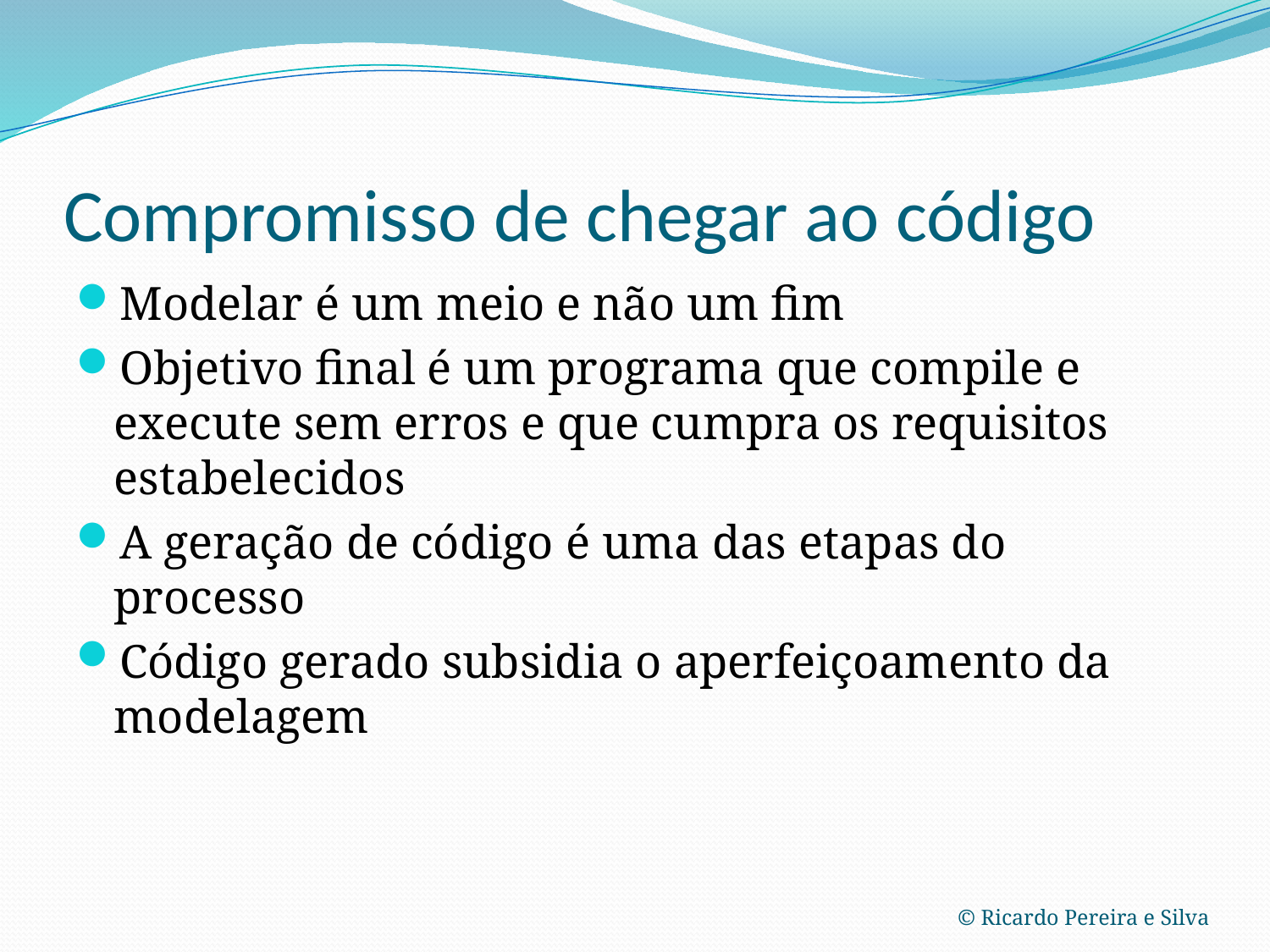

# Compromisso de chegar ao código
Modelar é um meio e não um fim
Objetivo final é um programa que compile e execute sem erros e que cumpra os requisitos estabelecidos
A geração de código é uma das etapas do processo
Código gerado subsidia o aperfeiçoamento da modelagem
© Ricardo Pereira e Silva